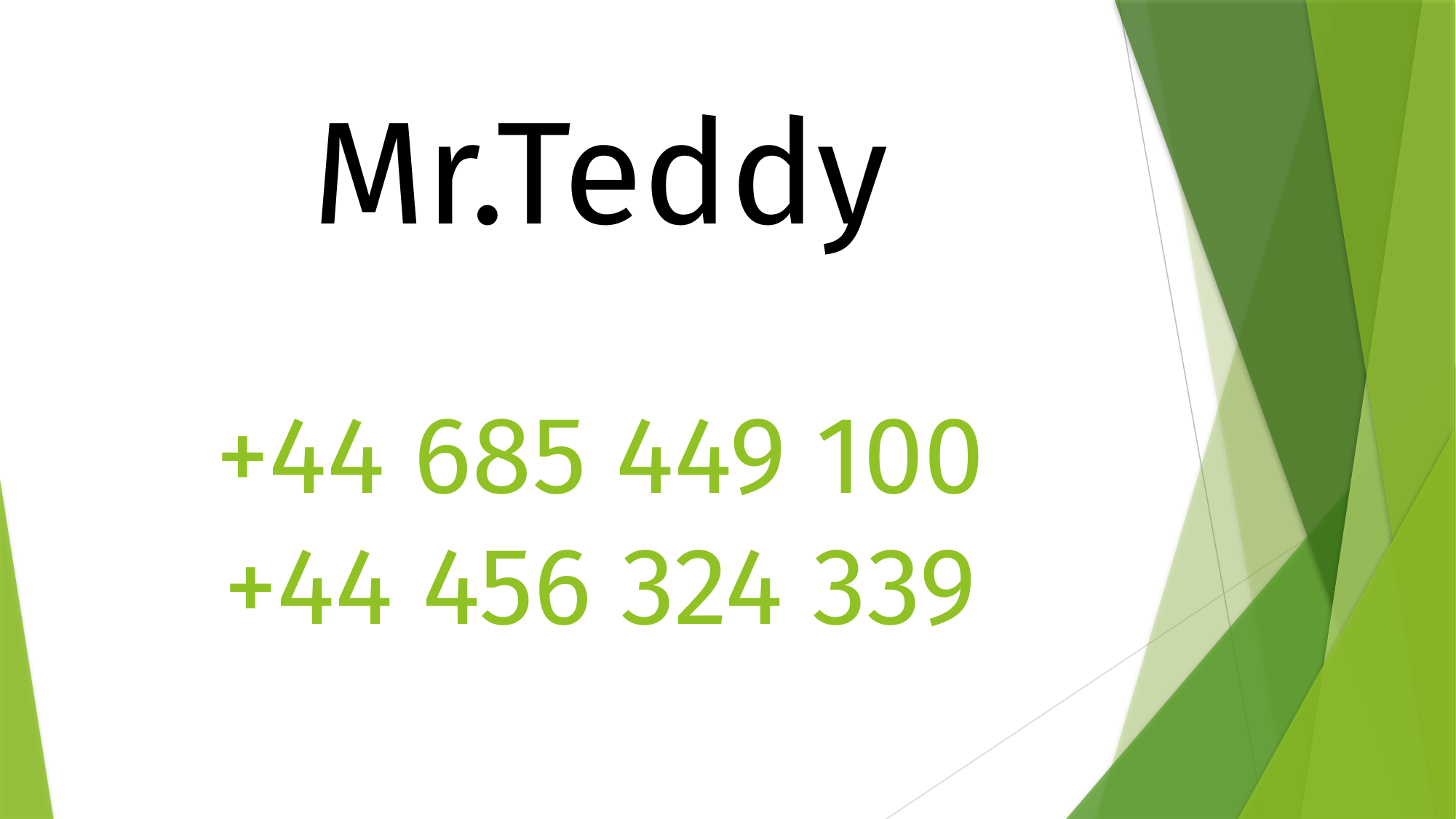

# Mr.Teddy +44 685 449 100 +44 456 324 339